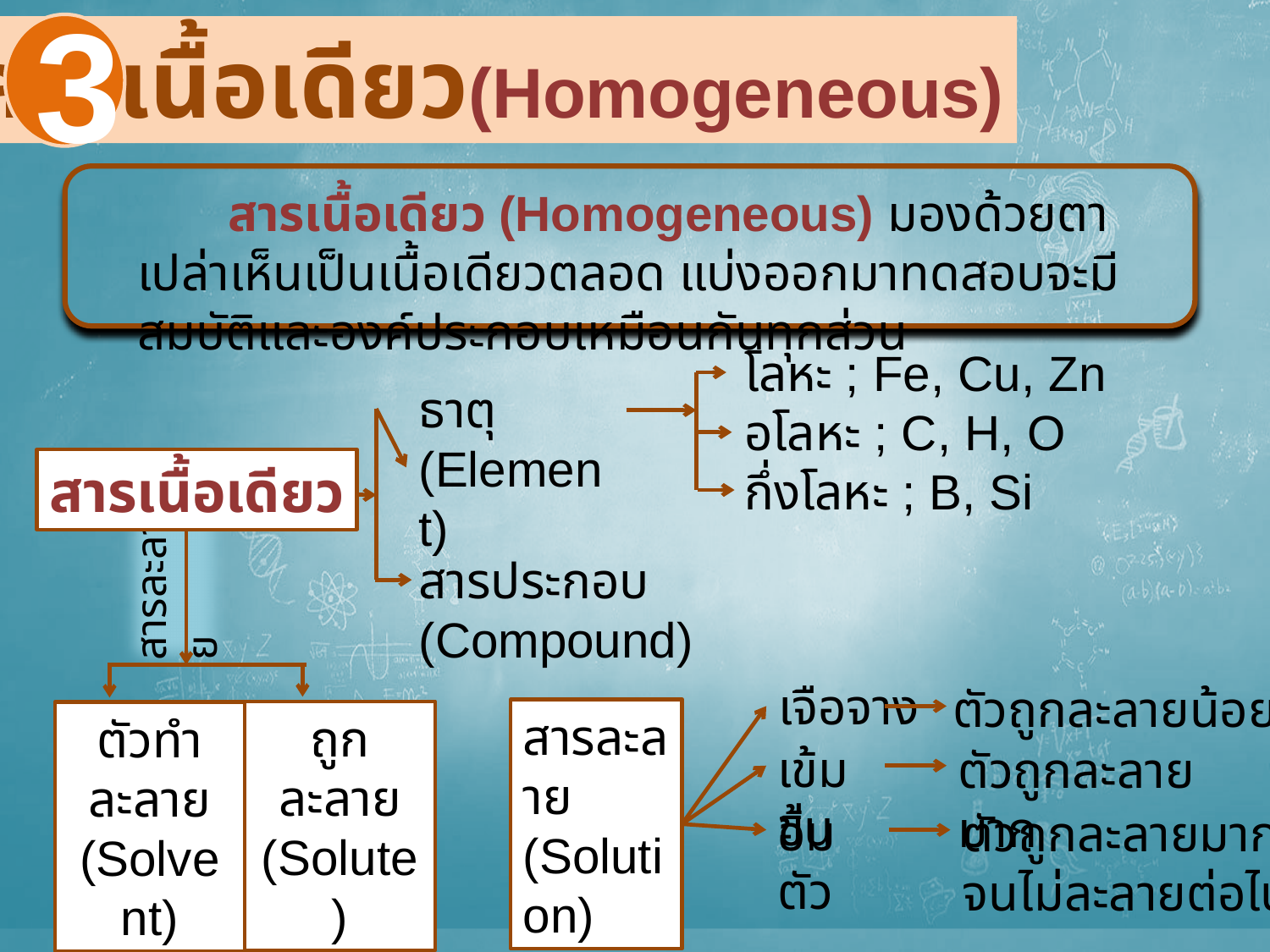

3
  สารเนื้อเดียว(Homogeneous)

       สารเนื้อเดียว (Homogeneous) มองด้วยตาเปล่าเห็นเป็นเนื้อเดียวตลอด แบ่งออกมาทดสอบจะมีสมบัติและองค์ประกอบเหมือนกันทุกส่วน
โลหะ ; Fe, Cu, Zn
อโลหะ ; C, H, O
กึ่งโลหะ ; B, Si
ธาตุ (Element)
สารเนื้อเดียว
สารประกอบ (Compound)
สารละลาย
เจือจาง
ตัวถูกละลายน้อย
สารละลาย
(Solution)
ถูกละลาย
(Solute)
ตัวทำละลาย
(Solvent)
เข้มข้น
ตัวถูกละลายมาก
อิ่มตัว
ตัวถูกละลายมากที่สุด
จนไม่ละลายต่อไปได้